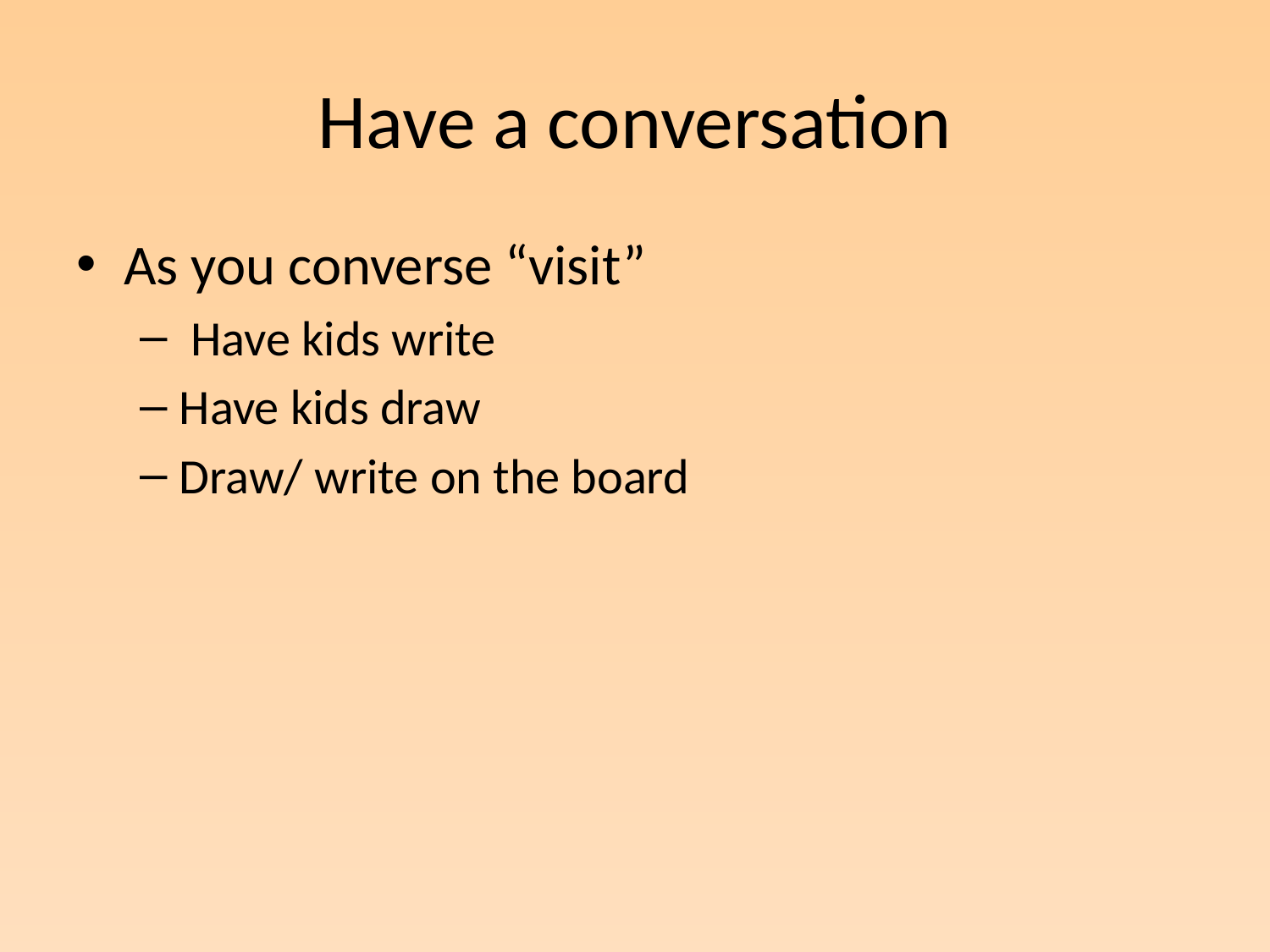

# Have a conversation
As you converse “visit”
 Have kids write
Have kids draw
Draw/ write on the board